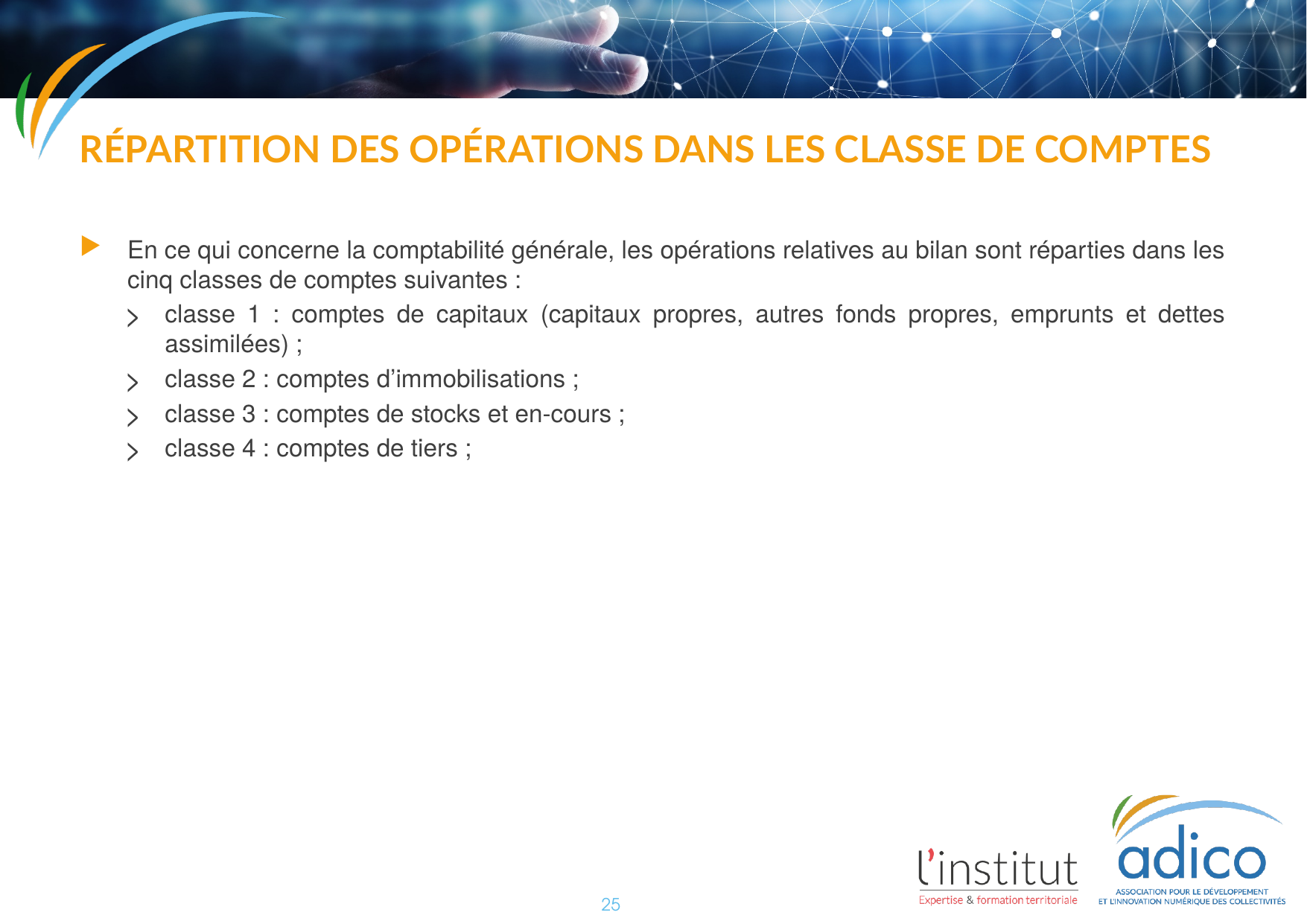

# Répartition des opérations dans les classe de comptes
En ce qui concerne la comptabilité générale, les opérations relatives au bilan sont réparties dans les cinq classes de comptes suivantes :
classe 1 : comptes de capitaux (capitaux propres, autres fonds propres, emprunts et dettes assimilées) ;
classe 2 : comptes d’immobilisations ;
classe 3 : comptes de stocks et en-cours ;
classe 4 : comptes de tiers ;